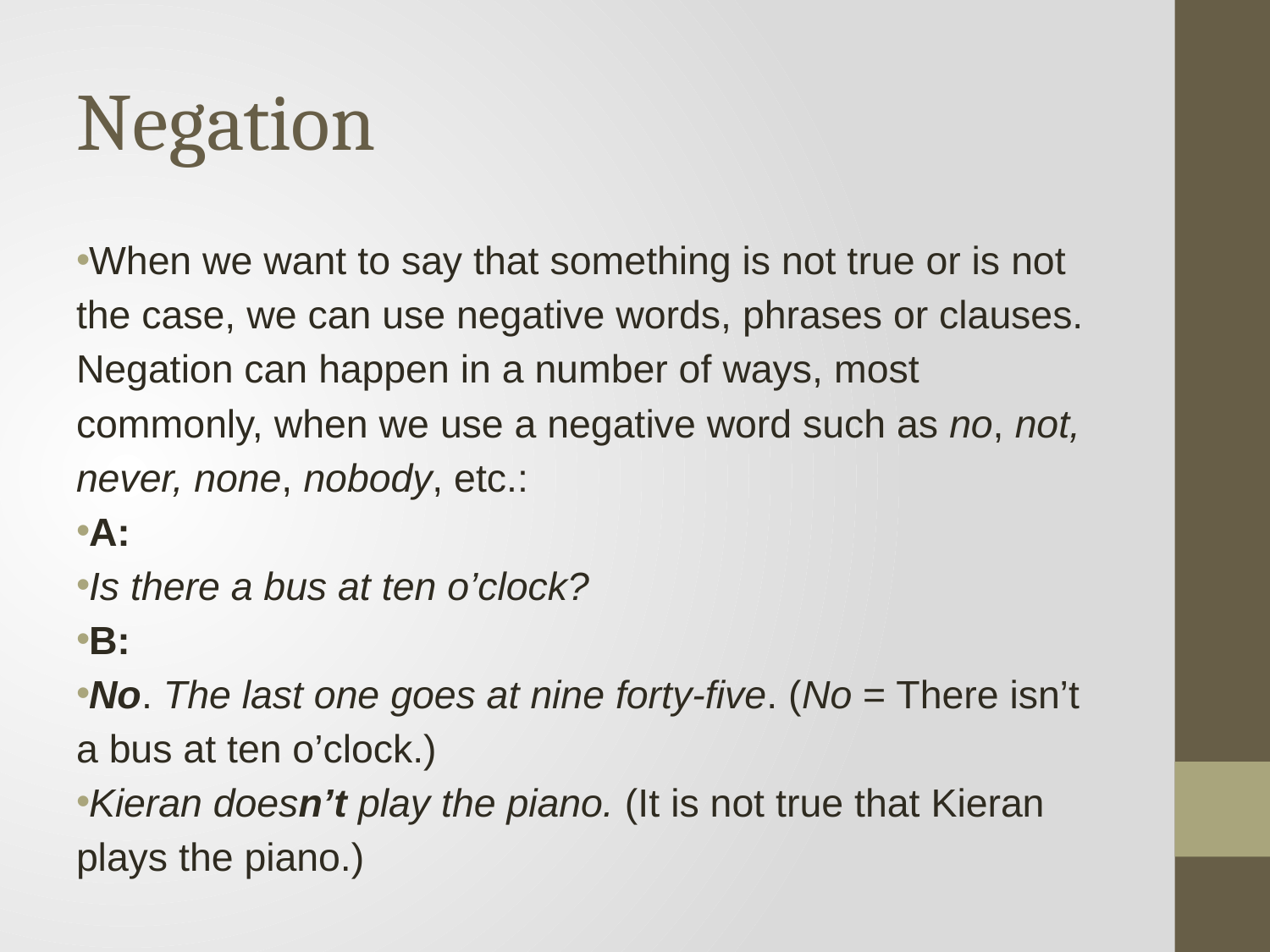

# Negation
When we want to say that something is not true or is not the case, we can use negative words, phrases or clauses. Negation can happen in a number of ways, most commonly, when we use a negative word such as no, not, never, none, nobody, etc.:
A:
Is there a bus at ten o’clock?
B:
No. The last one goes at nine forty-five. (No = There isn’t a bus at ten o’clock.)
Kieran doesn’t play the piano. (It is not true that Kieran plays the piano.)